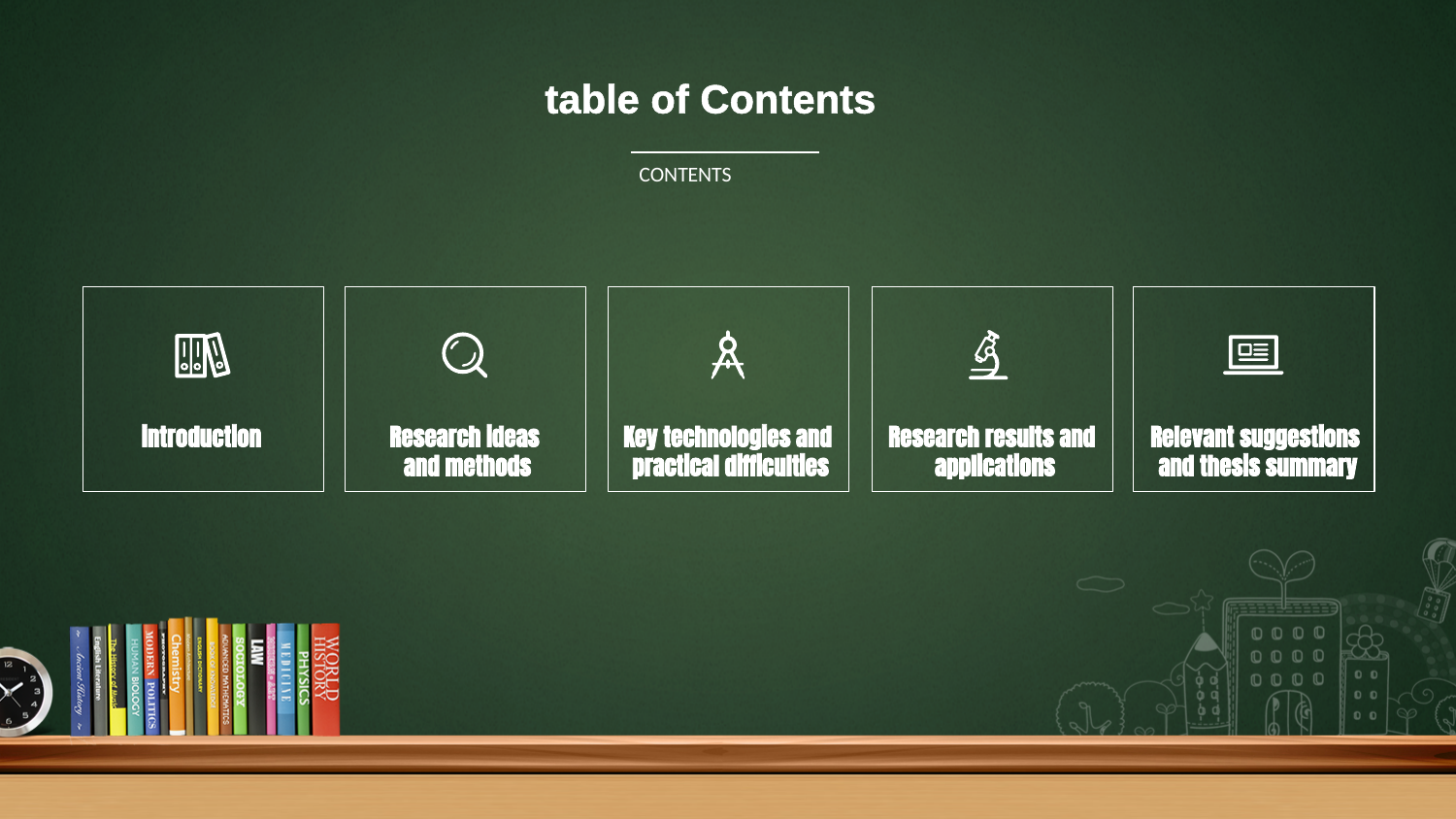

table of Contents
CONTENTS

introduction
Research ideas
 and methods
Key technologies and
 practical difficulties
Research results and
 applications
Relevant suggestions
 and thesis summary